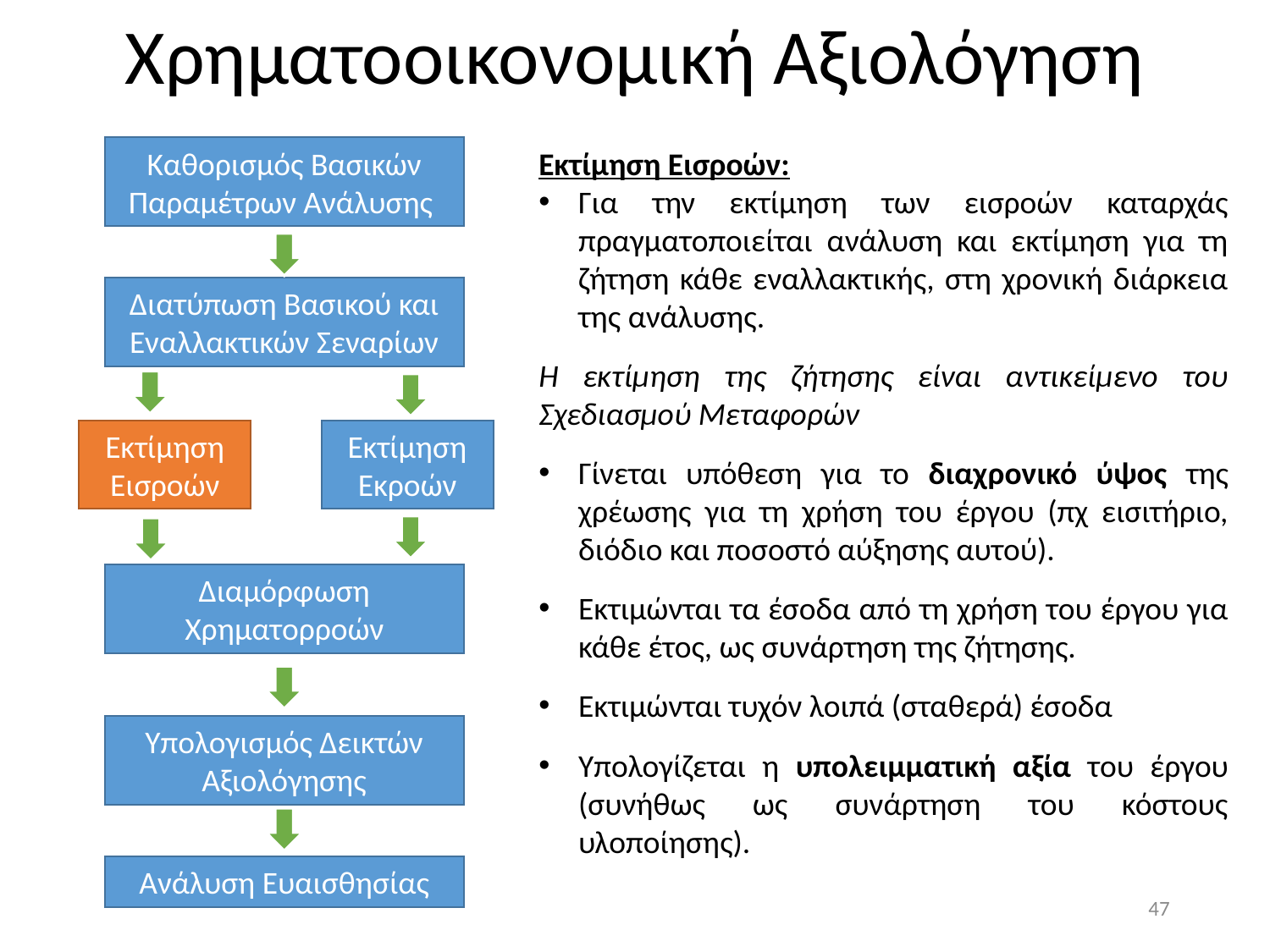

# Χρηματοοικονομική Αξιολόγηση
Καθορισμός Βασικών Παραμέτρων Ανάλυσης

Διατύπωση Βασικού και Εναλλακτικών Σεναρίων

Εκτίμηση Εκροών
Εκτίμηση Εισροών

Διαμόρφωση Χρηματορροών

Υπολογισμός Δεικτών Αξιολόγησης

Ανάλυση Ευαισθησίας
Εκτίμηση Εισροών:
Για την εκτίμηση των εισροών καταρχάς πραγματοποιείται ανάλυση και εκτίμηση για τη ζήτηση κάθε εναλλακτικής, στη χρονική διάρκεια της ανάλυσης.

Η εκτίμηση της ζήτησης είναι αντικείμενο του Σχεδιασμού Μεταφορών

Γίνεται υπόθεση για το διαχρονικό ύψος της χρέωσης για τη χρήση του έργου (πχ εισιτήριο, διόδιο και ποσοστό αύξησης αυτού).

Εκτιμώνται τα έσοδα από τη χρήση του έργου για κάθε έτος, ως συνάρτηση της ζήτησης.

Εκτιμώνται τυχόν λοιπά (σταθερά) έσοδα

Υπολογίζεται η υπολειμματική αξία του έργου (συνήθως ως συνάρτηση του κόστους υλοποίησης).

47